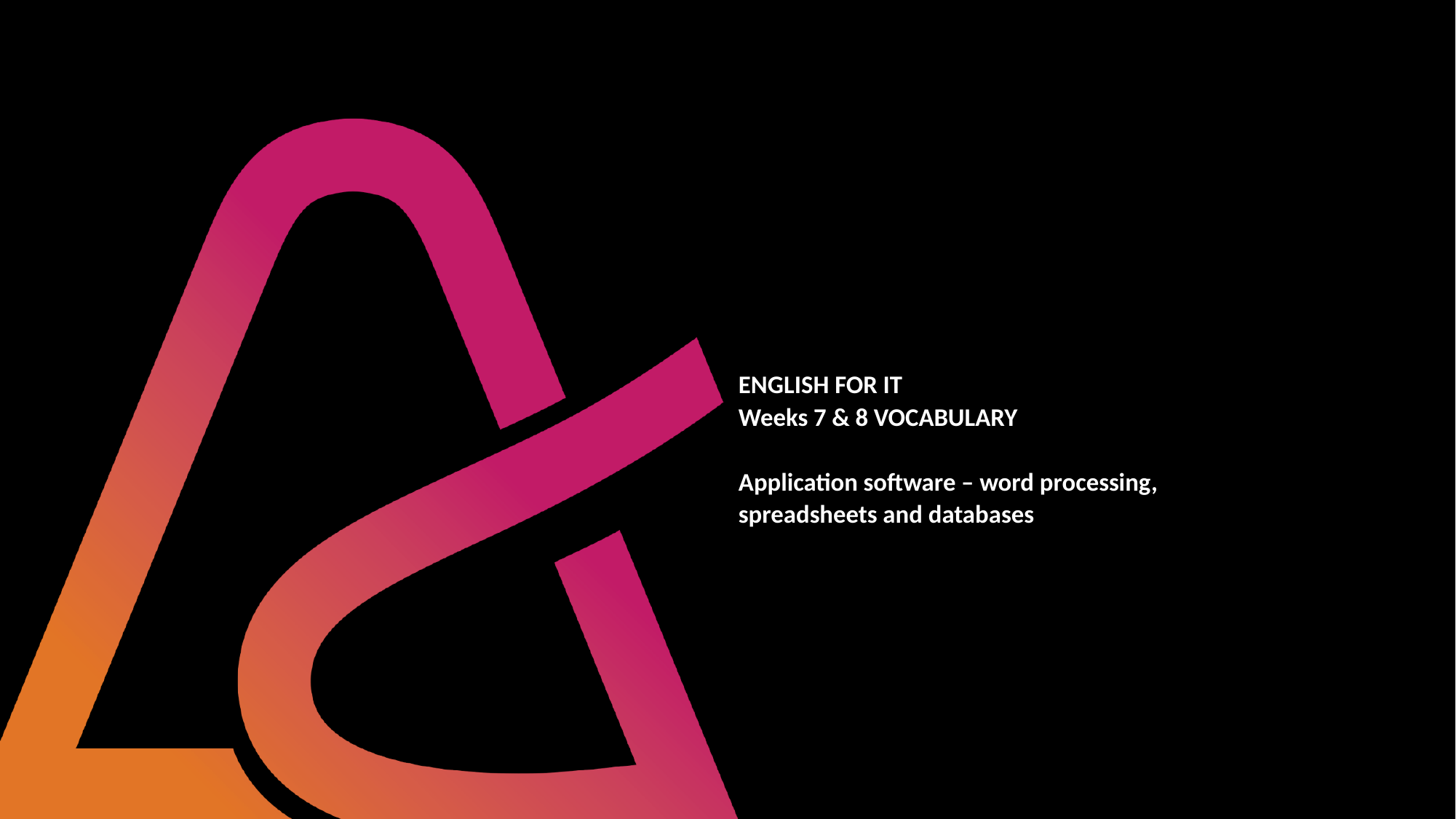

# ENGLISH FOR IT Weeks 7 & 8 VOCABULARY Application software – word processing, spreadsheets and databases